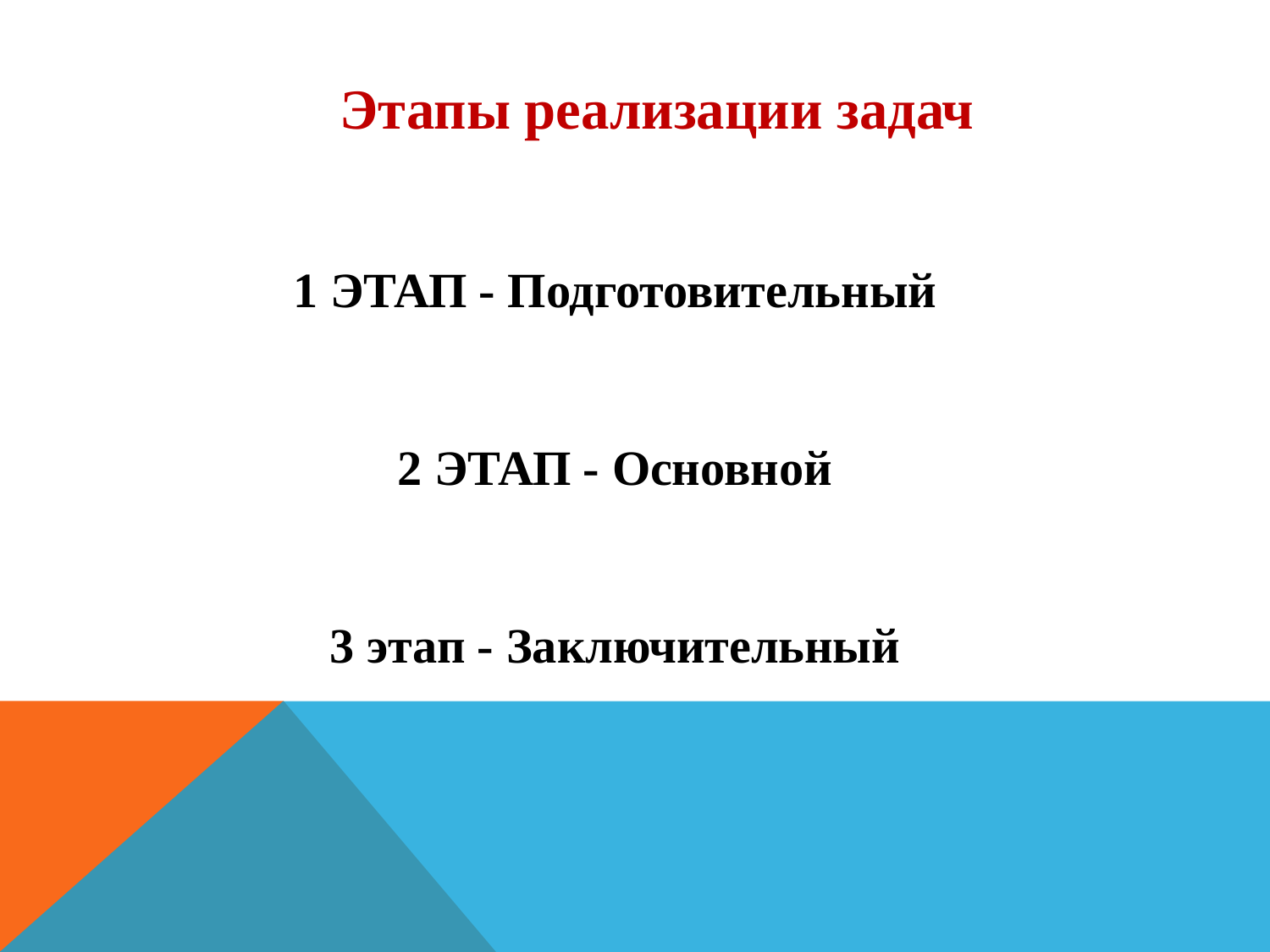

Этапы реализации задач

1 ЭТАП - Подготовительный

2 ЭТАП - Основной

3 этап - Заключительный